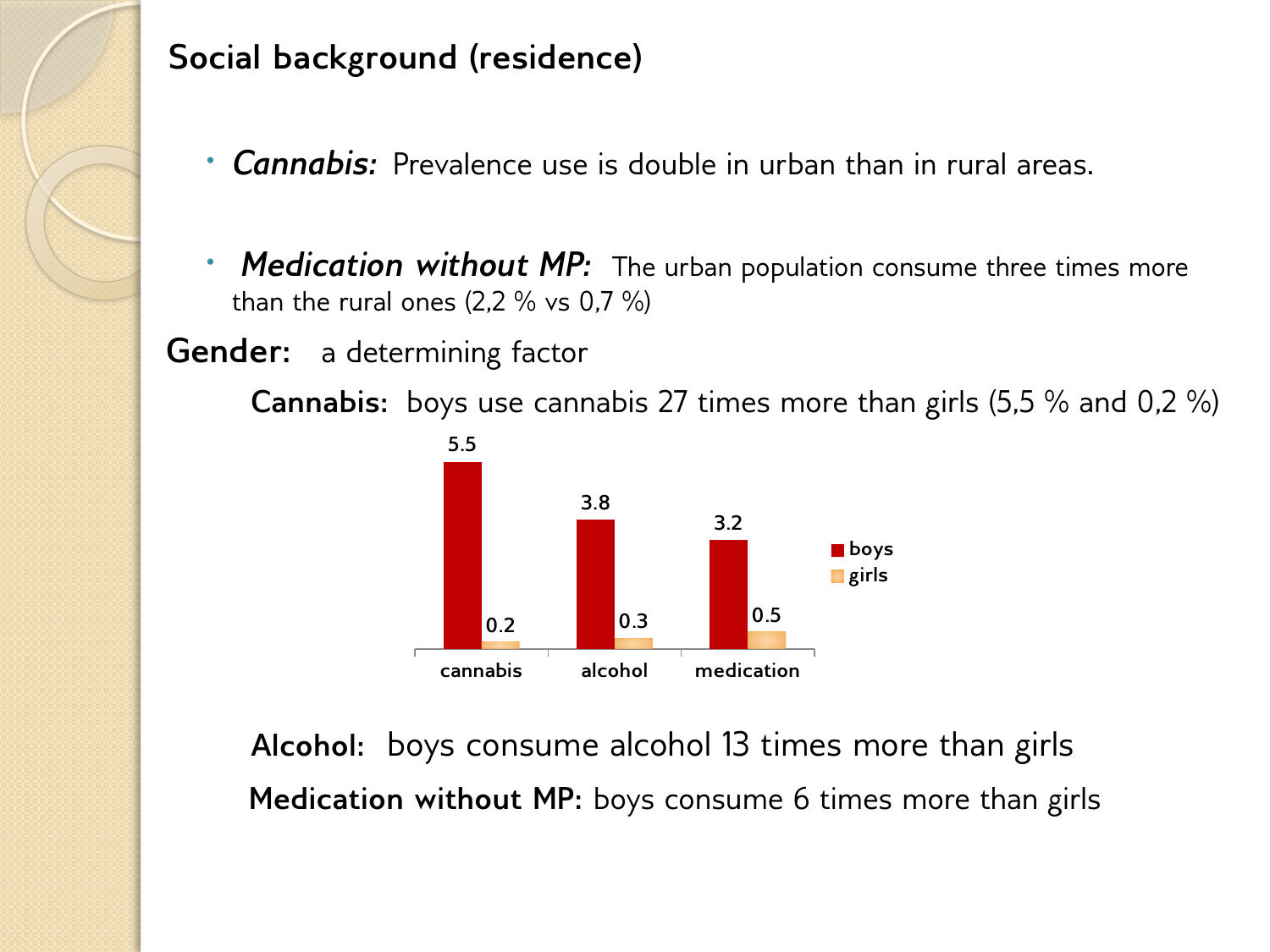

Social background (residence)

  Cannabis:  Prevalence use is double in urban than in rural areas.

 Medication without MP:  The urban population consume three times more   than the rural ones (2,2 % vs 0,7 %)
 Gender:   a determining factor
         Cannabis:  boys use cannabis 27 times more than girls (5,5 % and 0,2 %)

         Alcohol:  boys consume alcohol 13 times more than girls
        Medication without MP: boys consume 6 times more than girls

### Chart

| Category | boys | girls |
|---|---|---|
| cannabis | 5.5 | 0.2 |
| alcohol | 3.8 | 0.3 |
| medication | 3.2 | 0.5 |